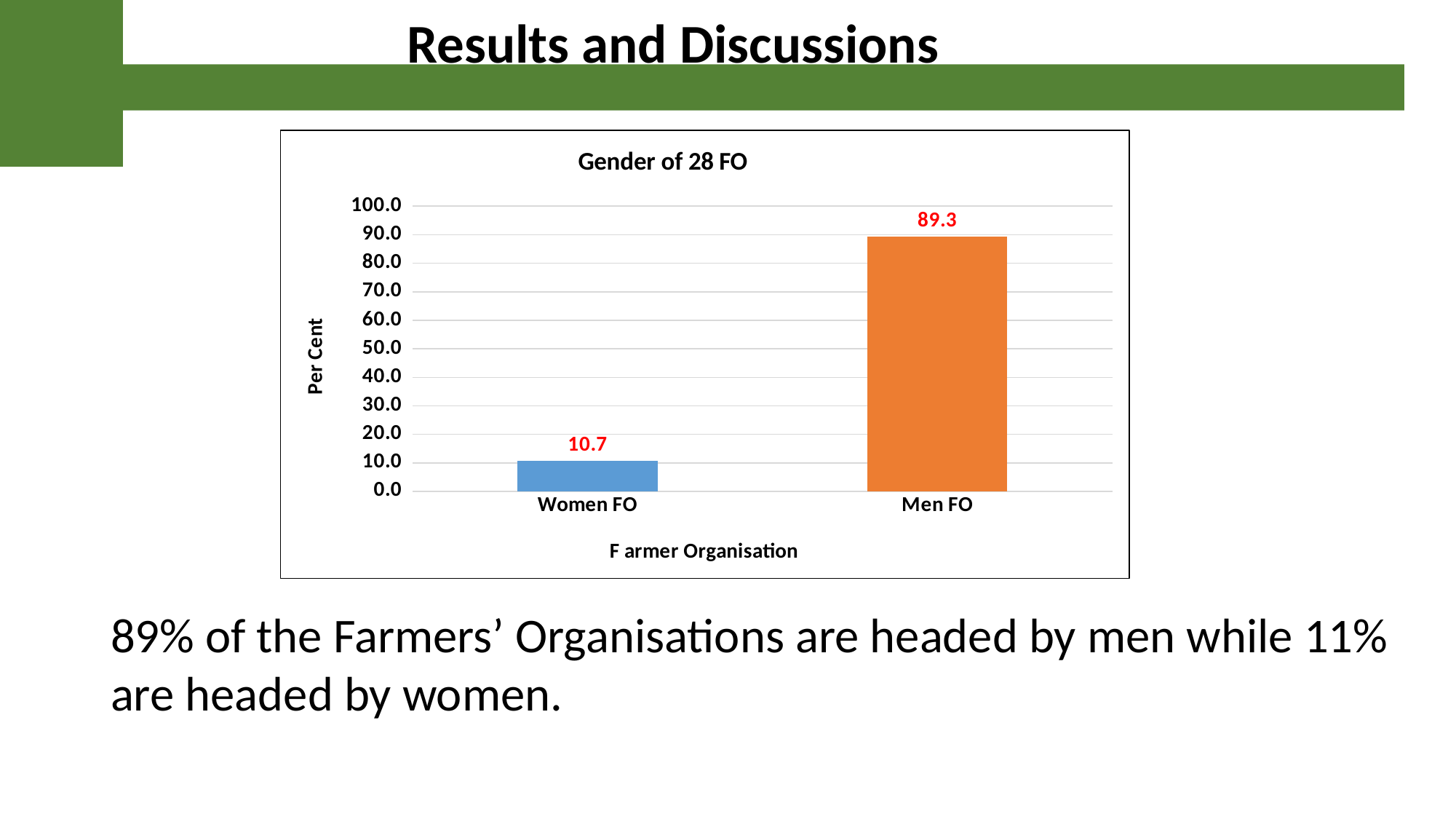

Results and Discussions

### Chart: Gender of 28 FO

| Category | Percent |
|---|---|
| Women FO | 10.714285714285714 |
| Men FO | 89.28571428571429 |
89% of the Farmers’ Organisations are headed by men while 11% are headed by women.